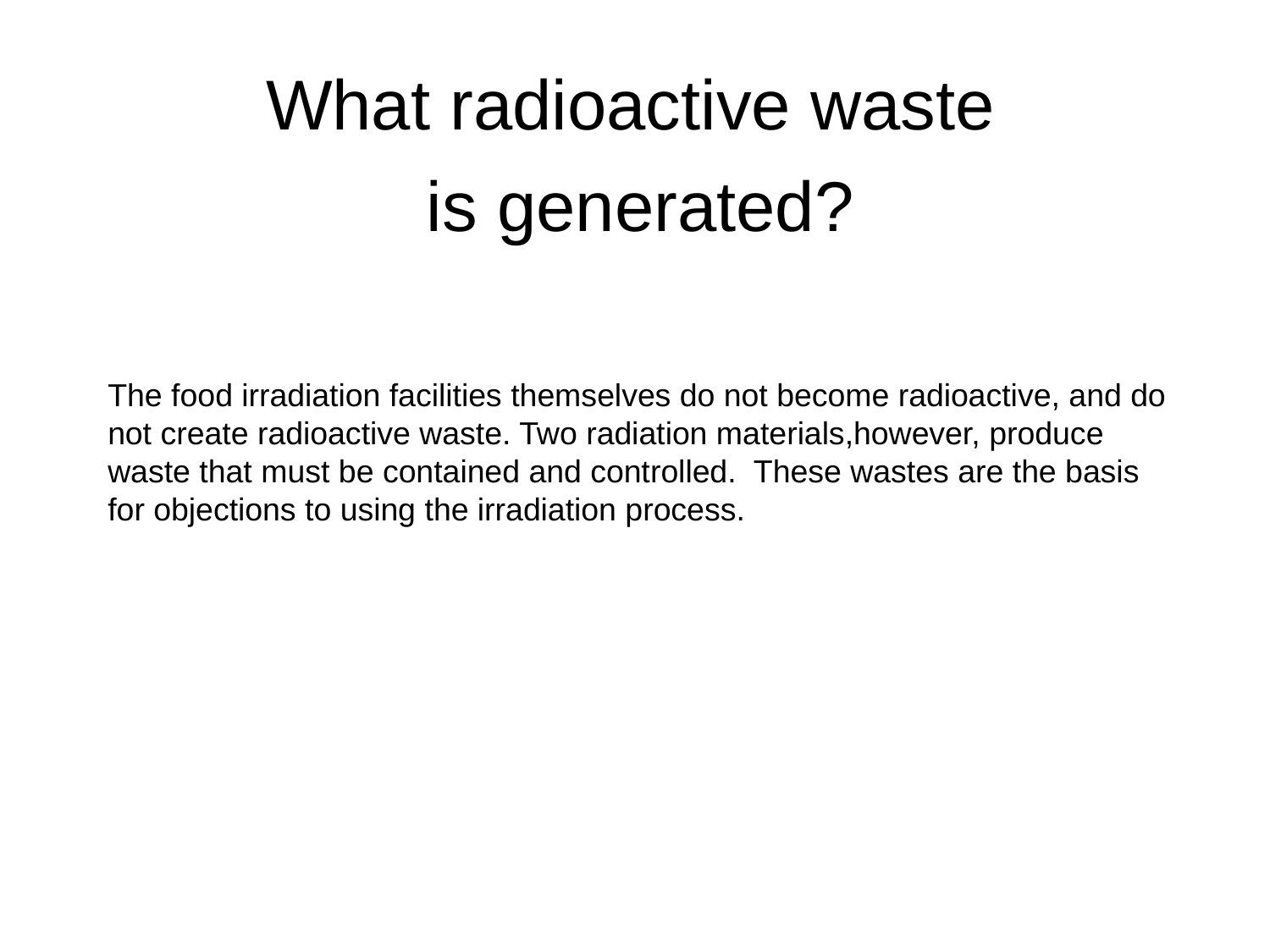

What radioactive waste
is generated?

The food irradiation facilities themselves do not become radioactive, and do not create radioactive waste. Two radiation materials,however, produce waste that must be contained and controlled.  These wastes are the basis for objections to using the irradiation process.